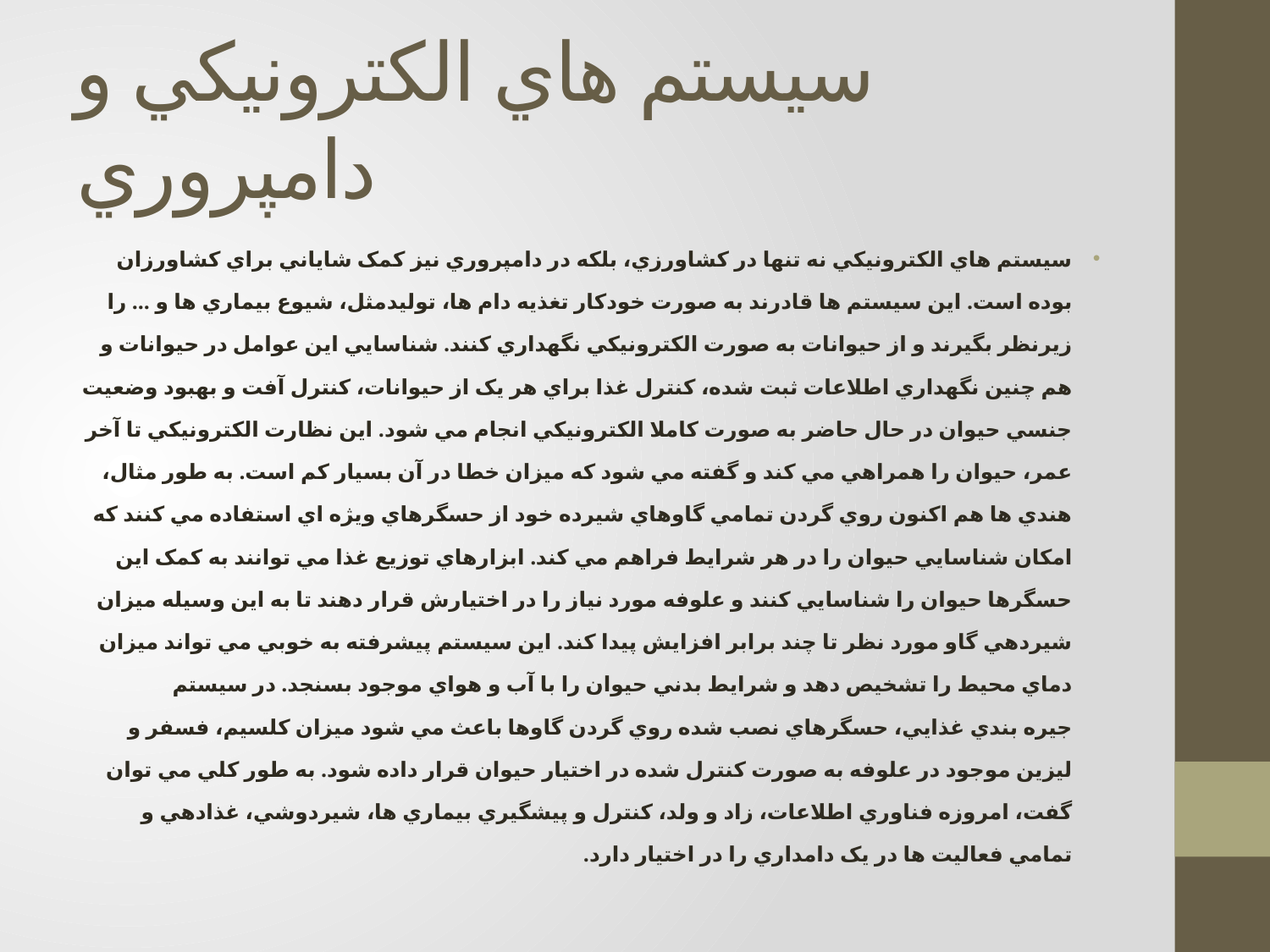

# سيستم هاي الکترونيکي و دامپروري
سيستم هاي الکترونيکي نه تنها در کشاورزي، بلکه در دامپروري نيز کمک شاياني براي کشاورزان بوده است. اين سيستم ها قادرند به صورت خودکار تغذيه دام ها، توليدمثل، شيوع بيماري ها و ... را زيرنظر بگيرند و از حيوانات به صورت الکترونيکي نگهداري کنند. شناسايي اين عوامل در حيوانات و هم چنين نگهداري اطلاعات ثبت شده، کنترل غذا براي هر يک از حيوانات، کنترل آفت و بهبود وضعيت جنسي حيوان در حال حاضر به صورت کاملا الکترونيکي انجام مي شود. اين نظارت الکترونيکي تا آخر عمر، حيوان را همراهي مي کند و گفته مي شود که ميزان خطا در آن بسيار کم است. به طور مثال، هندي ها هم اکنون روي گردن تمامي گاوهاي شيرده خود از حسگرهاي ويژه اي استفاده مي کنند که امکان شناسايي حيوان را در هر شرايط فراهم مي کند. ابزارهاي توزيع غذا مي توانند به کمک اين حسگرها حيوان را شناسايي کنند و علوفه مورد نياز را در اختيارش قرار دهند تا به اين وسيله ميزان شيردهي گاو مورد نظر تا چند برابر افزايش پيدا کند. اين سيستم پيشرفته به خوبي مي تواند ميزان دماي محيط را تشخيص دهد و شرايط بدني حيوان را با آب و هواي موجود بسنجد. در سيستم جيره بندي غذايي، حسگرهاي نصب شده روي گردن گاوها باعث مي شود ميزان کلسيم، فسفر و ليزين موجود در علوفه به صورت کنترل شده در اختيار حيوان قرار داده شود. به طور کلي مي توان گفت، امروزه فناوري اطلاعات، زاد و ولد، کنترل و پيشگيري بيماري ها، شيردوشي، غذادهي و تمامي فعاليت ها در يک دامداري را در اختيار دارد.